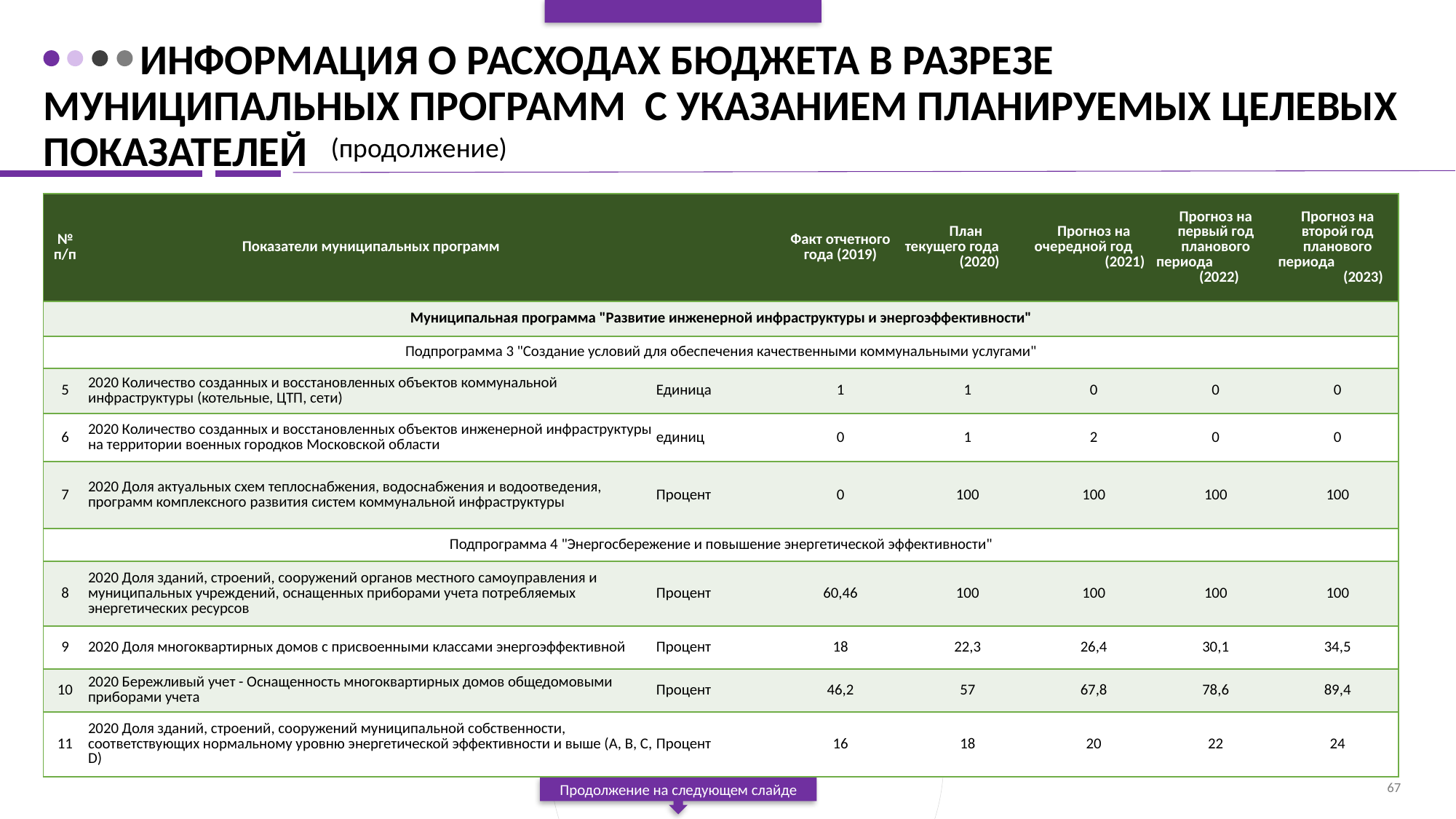

# Информация о расходах бюджета в разрезе муниципальных программ  с указанием планируемых целевых показателей
(продолжение)
| № п/п | Показатели муниципальных программ |  | Факт отчетного года (2019) | План текущего года (2020) | Прогноз на очередной год (2021) | Прогноз на первый год планового периода (2022) | Прогноз на второй год планового периода (2023) |
| --- | --- | --- | --- | --- | --- | --- | --- |
| Муниципальная программа "Развитие инженерной инфраструктуры и энергоэффективности" |  |  |  |  |  |  |  |
| Подпрограмма 3 "Создание условий для обеспечения качественными коммунальными услугами" |  |  |  |  |  |  |  |
| 5 | 2020 Количество созданных и восстановленных объектов коммунальной инфраструктуры (котельные, ЦТП, сети) | Единица | 1 | 1 | 0 | 0 | 0 |
| 6 | 2020 Количество созданных и восстановленных объектов инженерной инфраструктуры на территории военных городков Московской области | единиц | 0 | 1 | 2 | 0 | 0 |
| 7 | 2020 Доля актуальных схем теплоснабжения, водоснабжения и водоотведения, программ комплексного развития систем коммунальной инфраструктуры | Процент | 0 | 100 | 100 | 100 | 100 |
| Подпрограмма 4 "Энергосбережение и повышение энергетической эффективности" |  |  |  |  |  |  |  |
| 8 | 2020 Доля зданий, строений, сооружений органов местного самоуправления и муниципальных учреждений, оснащенных приборами учета потребляемых энергетических ресурсов | Процент | 60,46 | 100 | 100 | 100 | 100 |
| 9 | 2020 Доля многоквартирных домов с присвоенными классами энергоэффективной | Процент | 18 | 22,3 | 26,4 | 30,1 | 34,5 |
| 10 | 2020 Бережливый учет - Оснащенность многоквартирных домов общедомовыми приборами учета | Процент | 46,2 | 57 | 67,8 | 78,6 | 89,4 |
| 11 | 2020 Доля зданий, строений, сооружений муниципальной собственности, соответствующих нормальному уровню энергетической эффективности и выше (А, B, C, D) | Процент | 16 | 18 | 20 | 22 | 24 |
67
Продолжение на следующем слайде